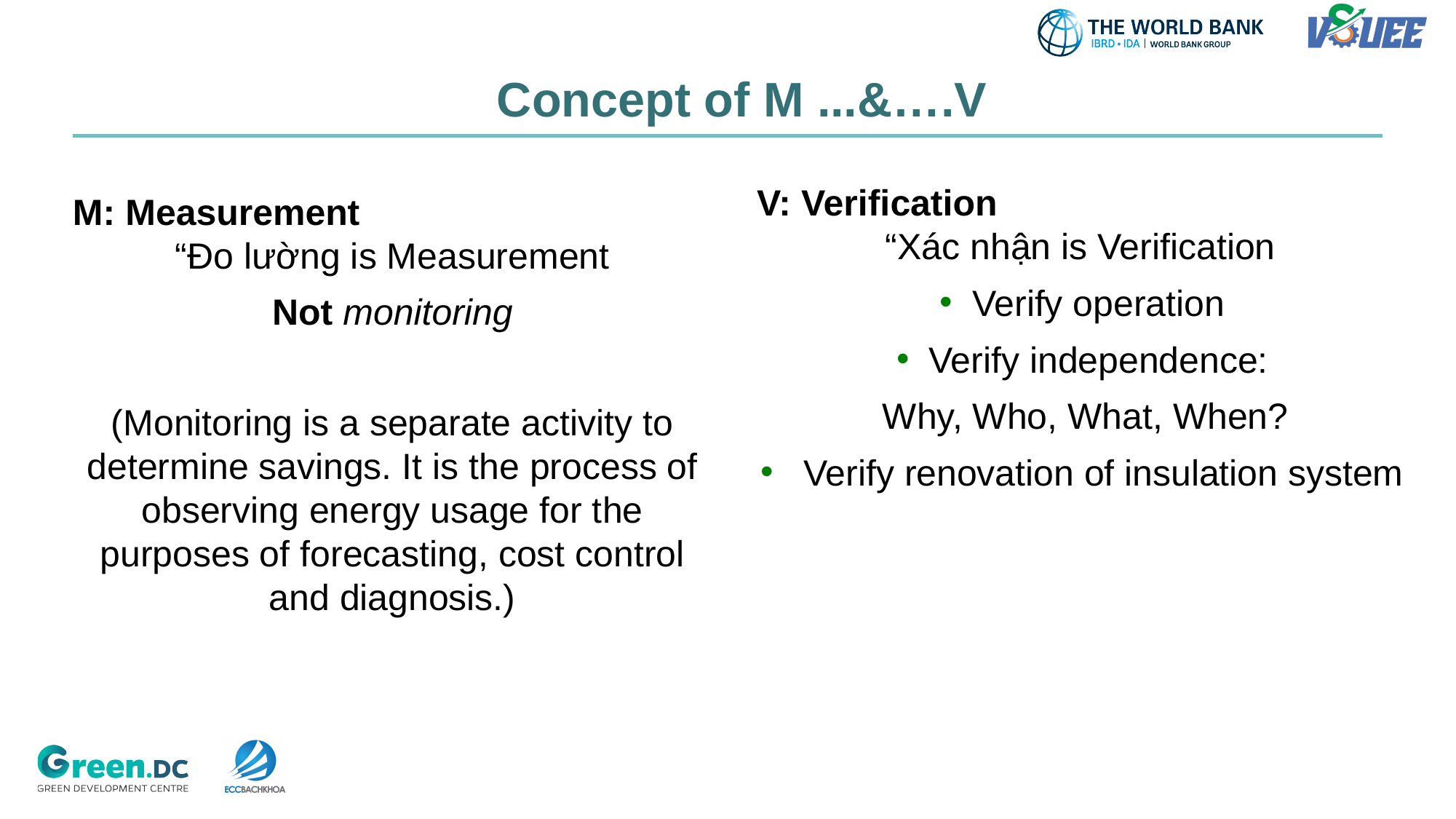

# Concept of M ...&….V
M: Measurement
“Đo lường is Measurement
Not monitoring

(Monitoring is a separate activity to determine savings. It is the process of observing energy usage for the purposes of forecasting, cost control and diagnosis.)
V: Verification
“Xác nhận is Verification
Verify operation
Verify independence:
Why, Who, What, When?
 Verify renovation of insulation system